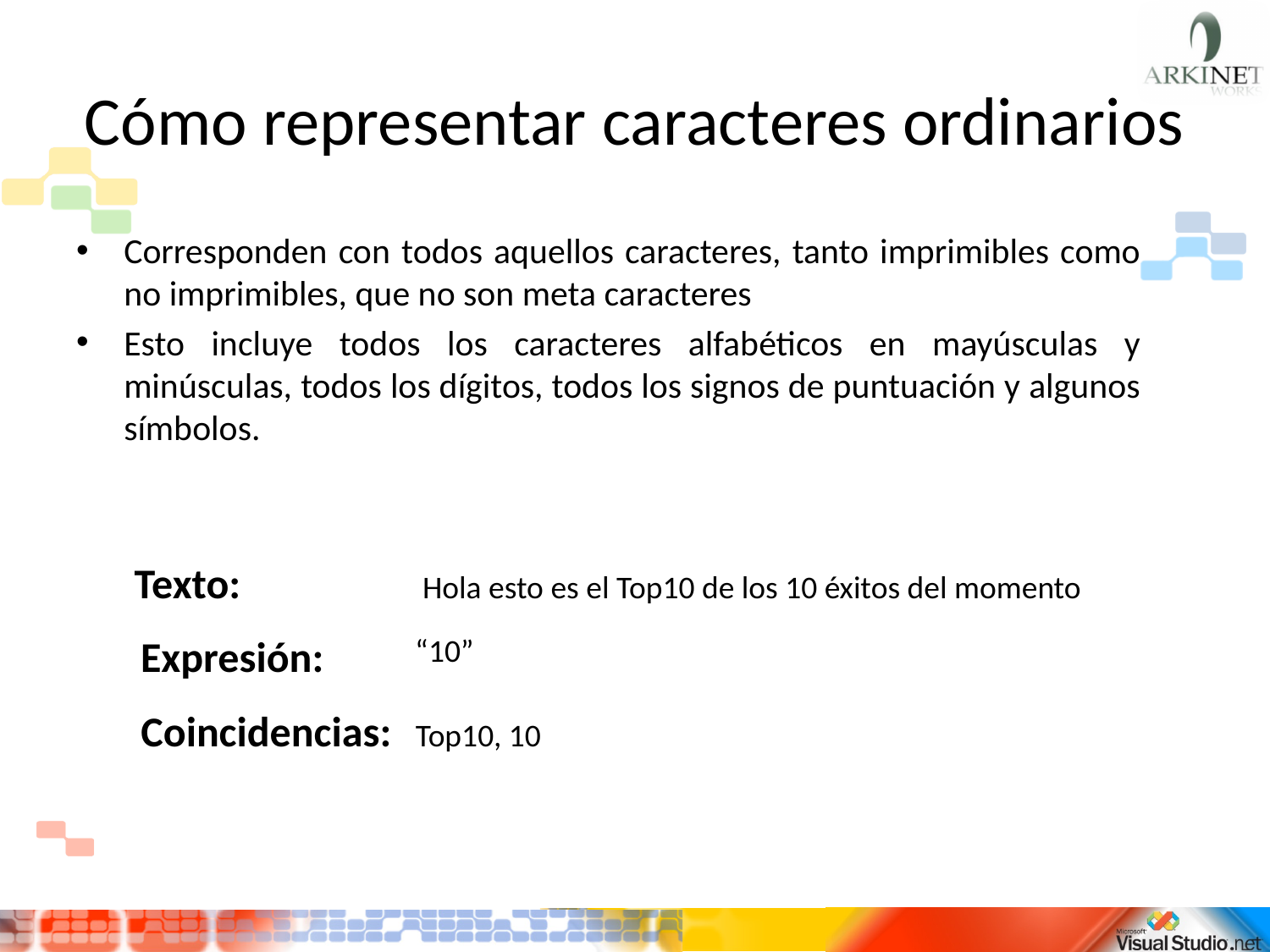

# Cómo representar caracteres ordinarios
Corresponden con todos aquellos caracteres, tanto imprimibles como no imprimibles, que no son meta caracteres
Esto incluye todos los caracteres alfabéticos en mayúsculas y minúsculas, todos los dígitos, todos los signos de puntuación y algunos símbolos.
Texto:
Hola esto es el Top10 de los 10 éxitos del momento
Expresión:
“10”
Coincidencias:
Top10, 10